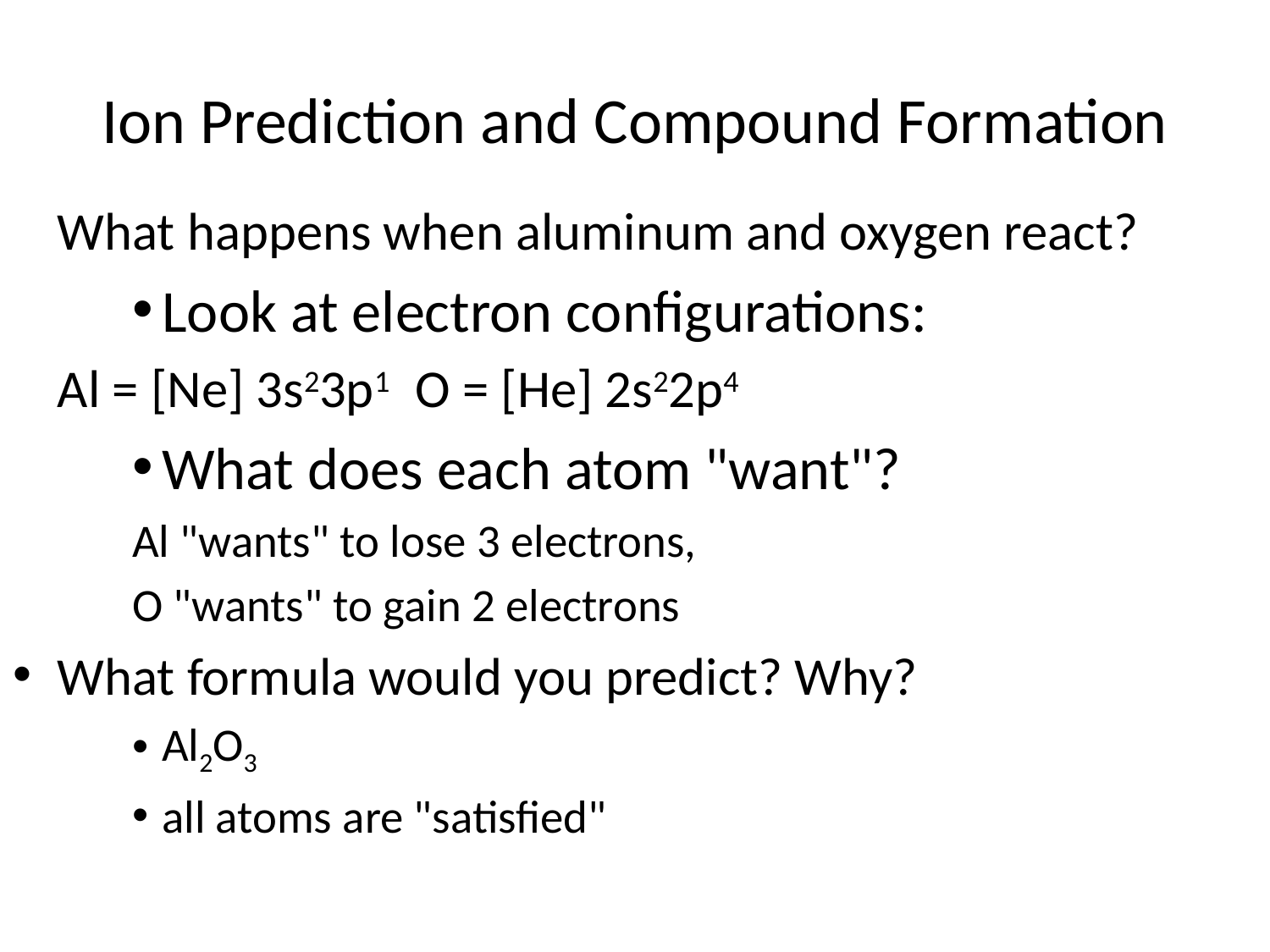

# Ion Prediction and Compound Formation
	What happens when aluminum and oxygen react?
Look at electron configurations:
	Al = [Ne] 3s23p1 		O = [He] 2s22p4
What does each atom "want"?
Al "wants" to lose 3 electrons,
O "wants" to gain 2 electrons
What formula would you predict? Why?
Al2O3
all atoms are "satisfied"